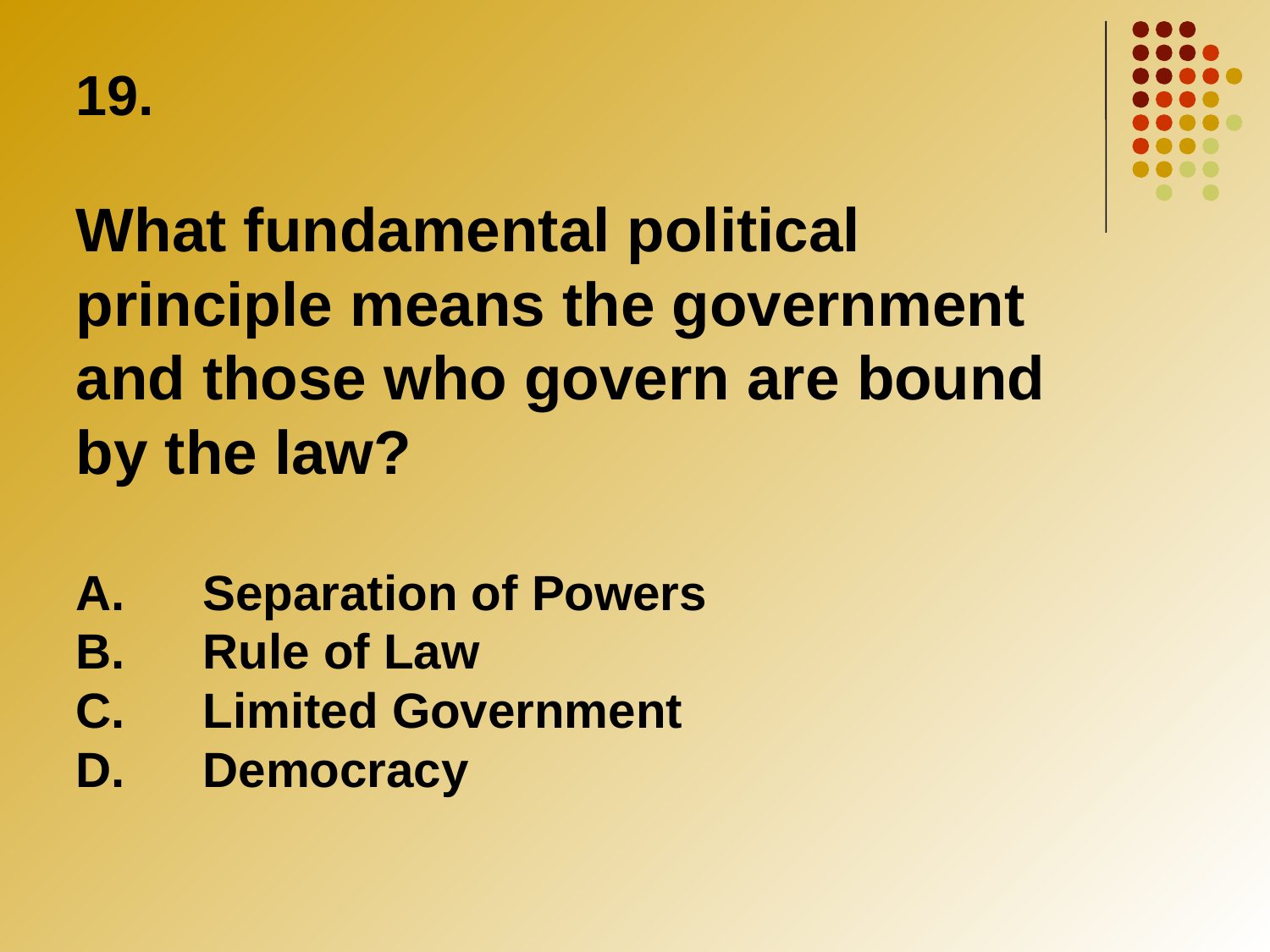

19.
What fundamental political principle means the government and those who govern are bound by the law?
A.	Separation of Powers
B. 	Rule of Law
C.	Limited Government
D.	Democracy